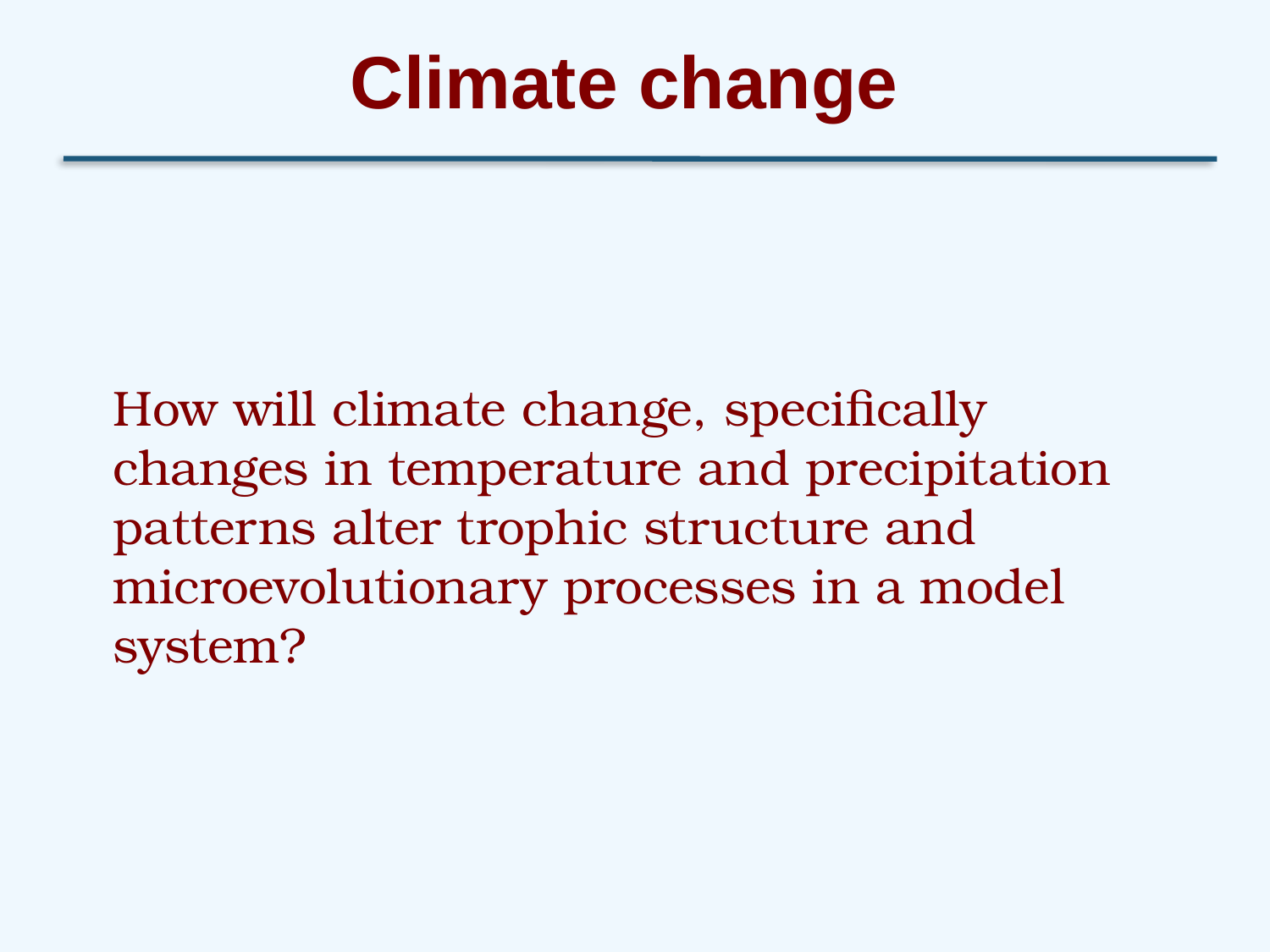

# Climate change
How will climate change, specifically changes in temperature and precipitation patterns alter trophic structure and microevolutionary processes in a model system?